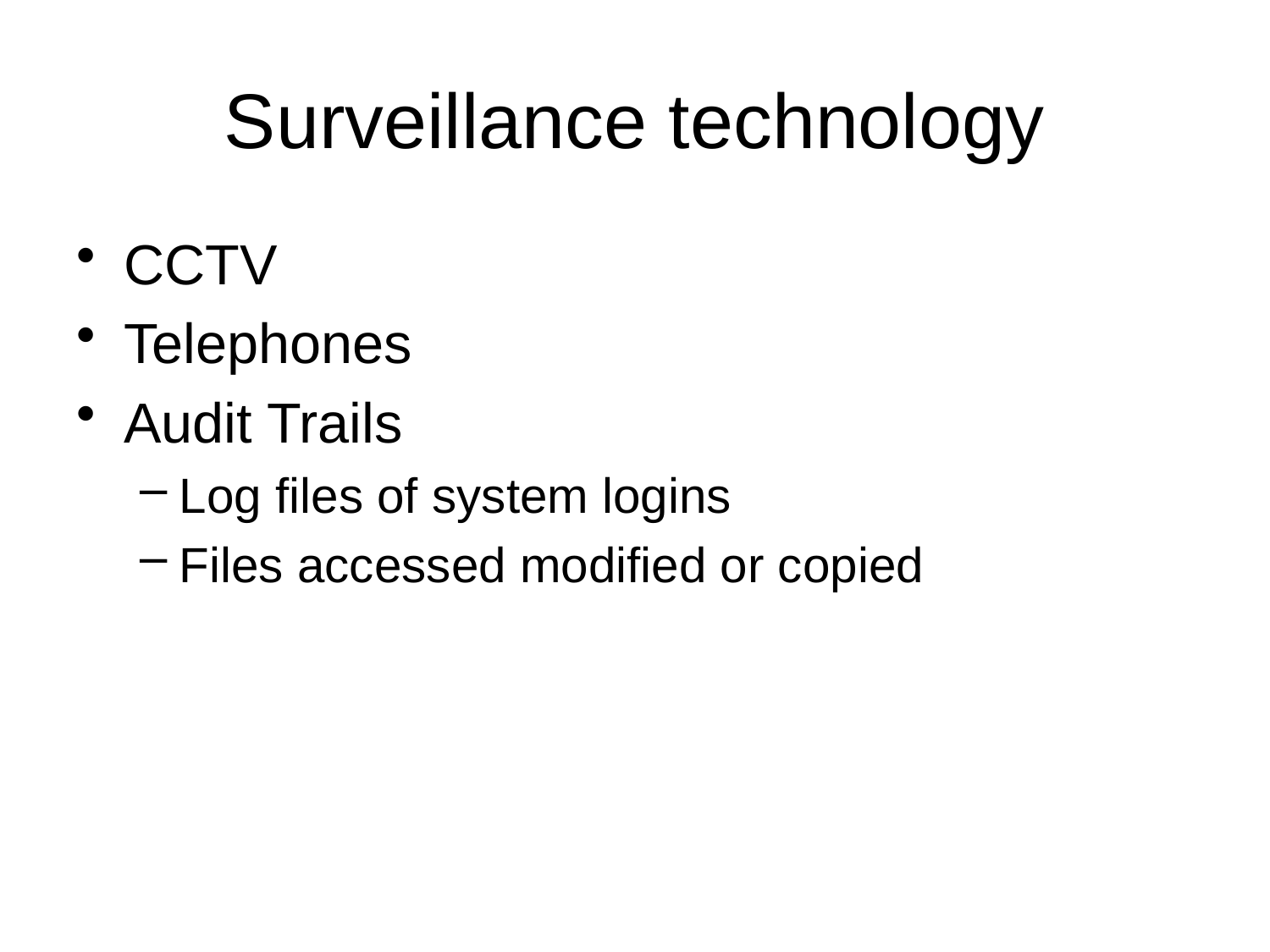

# Surveillance technology
CCTV
Telephones
Audit Trails
Log files of system logins
Files accessed modified or copied